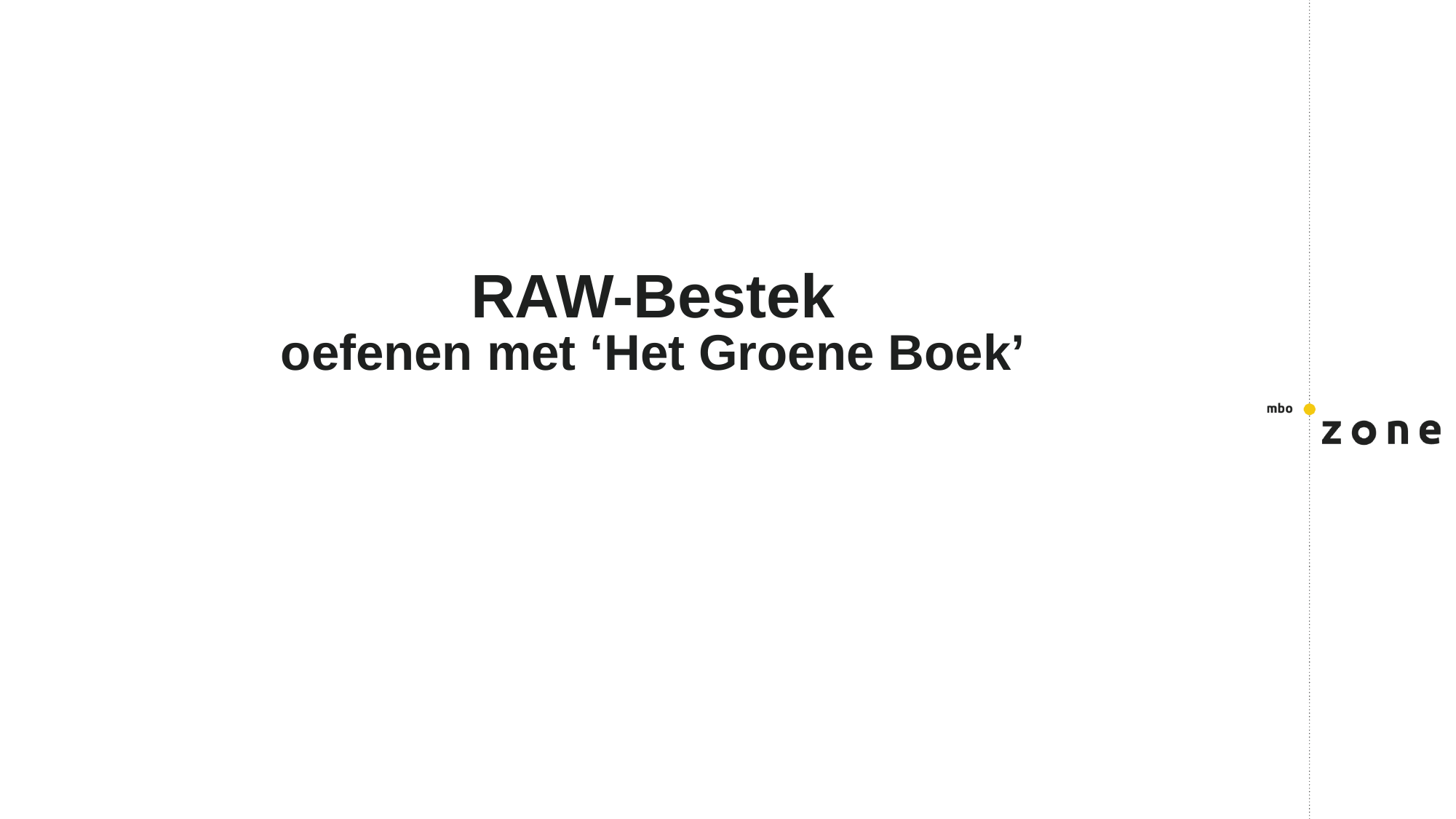

# RAW-Bestek oefenen met ‘Het Groene Boek’